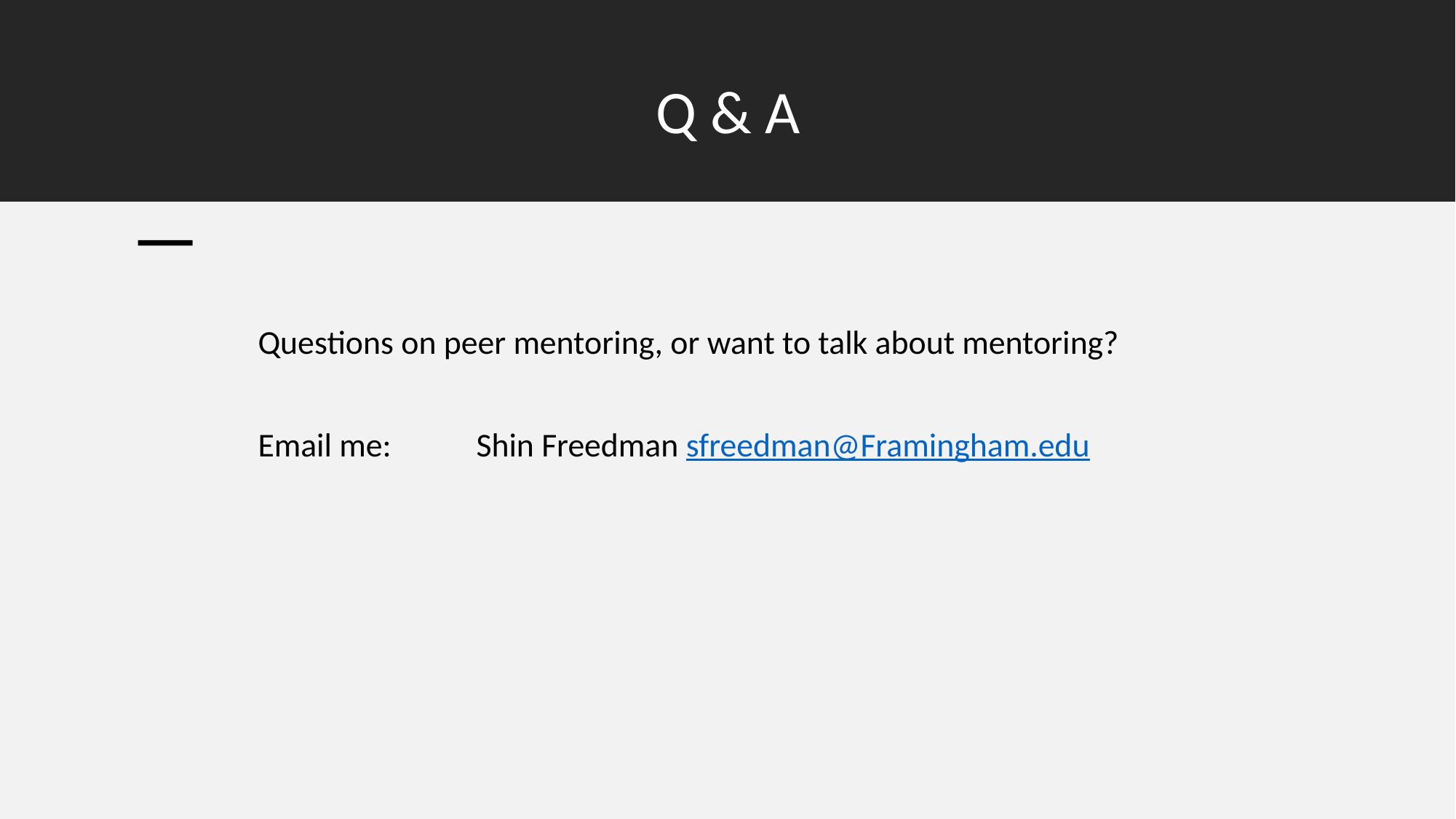

# Q & A

    	Questions on peer mentoring, or want to talk about mentoring?

	Email me: 	Shin Freedman sfreedman@Framingham.edu

Shin Freedman  May 27, 2021

Shin Freedman 	sfreedman@Framingham.edu   Twitter@ShinFreedman
ORCID http://orcid.org/0000-0003-0710-0146
ResearchGate http://www.researchgate.net/profile/shin_freedman/?ev=hdcxprf
Member of Google Scholars                         http://scholar.google.com/citations?user=WTFQGkMAAAAJ
Member of Framingham State University Digital Repository  http://works.bepress.com/shin_freedman/